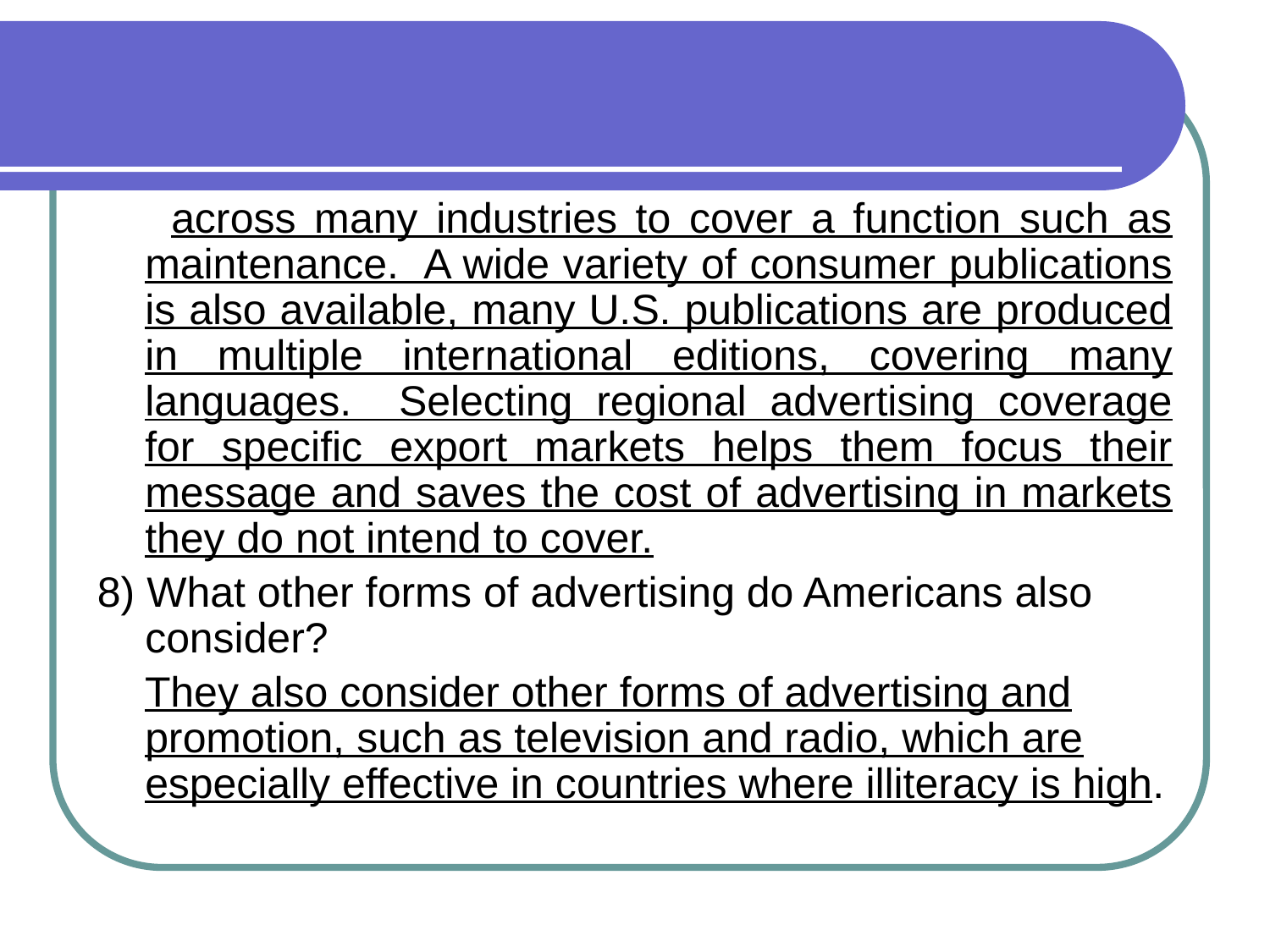

#
    across many industries to cover a function such as maintenance.  A wide variety of consumer publications is also available, many U.S. publications are produced in multiple international editions, covering many languages.  Selecting regional advertising coverage for specific export markets helps them focus their message and saves the cost of advertising in markets they do not intend to cover.
8) What other forms of advertising do Americans also consider?
    They also consider other forms of advertising and promotion, such as television and radio, which are especially effective in countries where illiteracy is high.